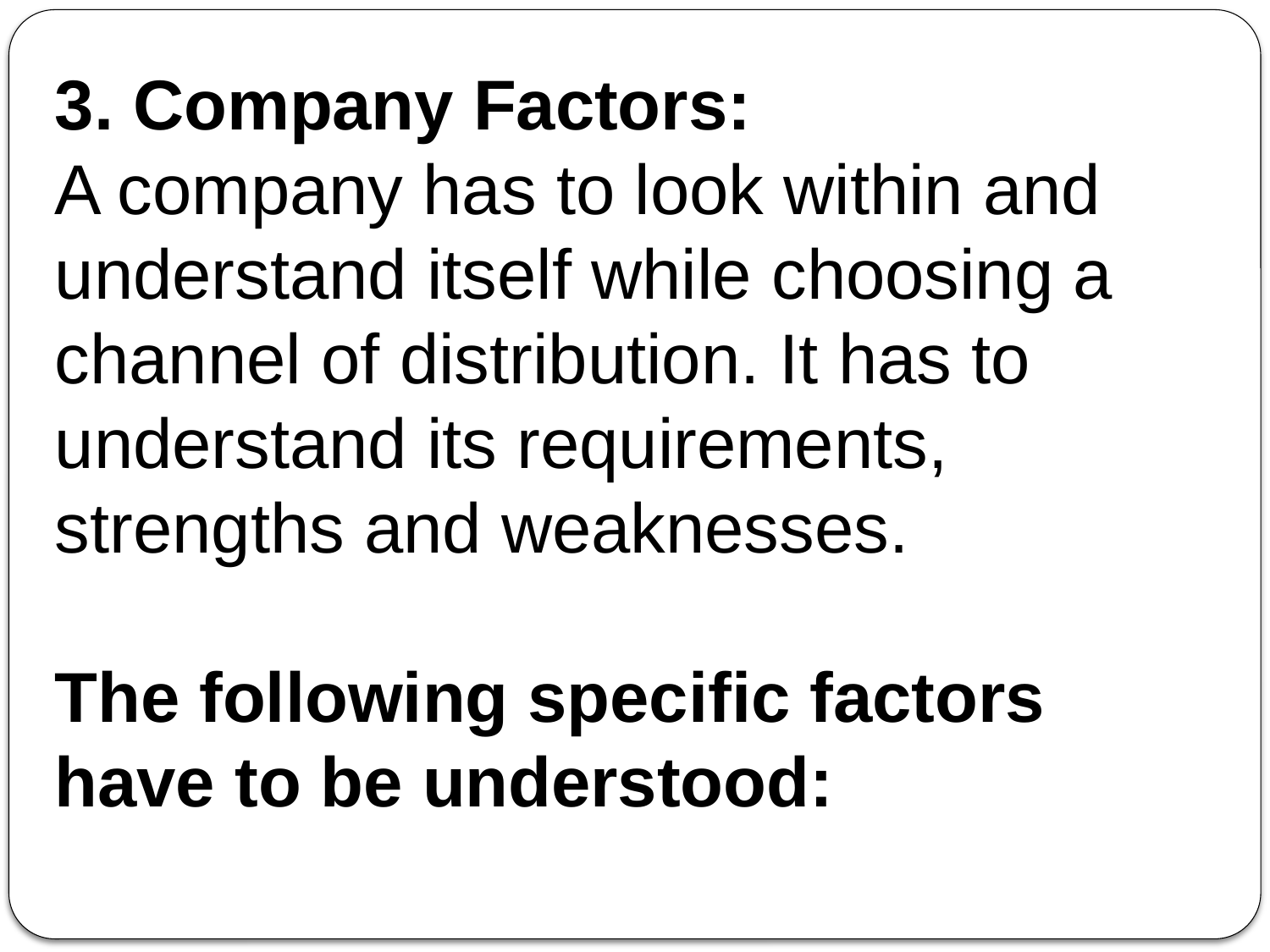

3. Company Factors:
A company has to look within and understand itself while choosing a channel of distribution. It has to understand its requirements, strengths and weaknesses.

The following specific factors have to be understood: